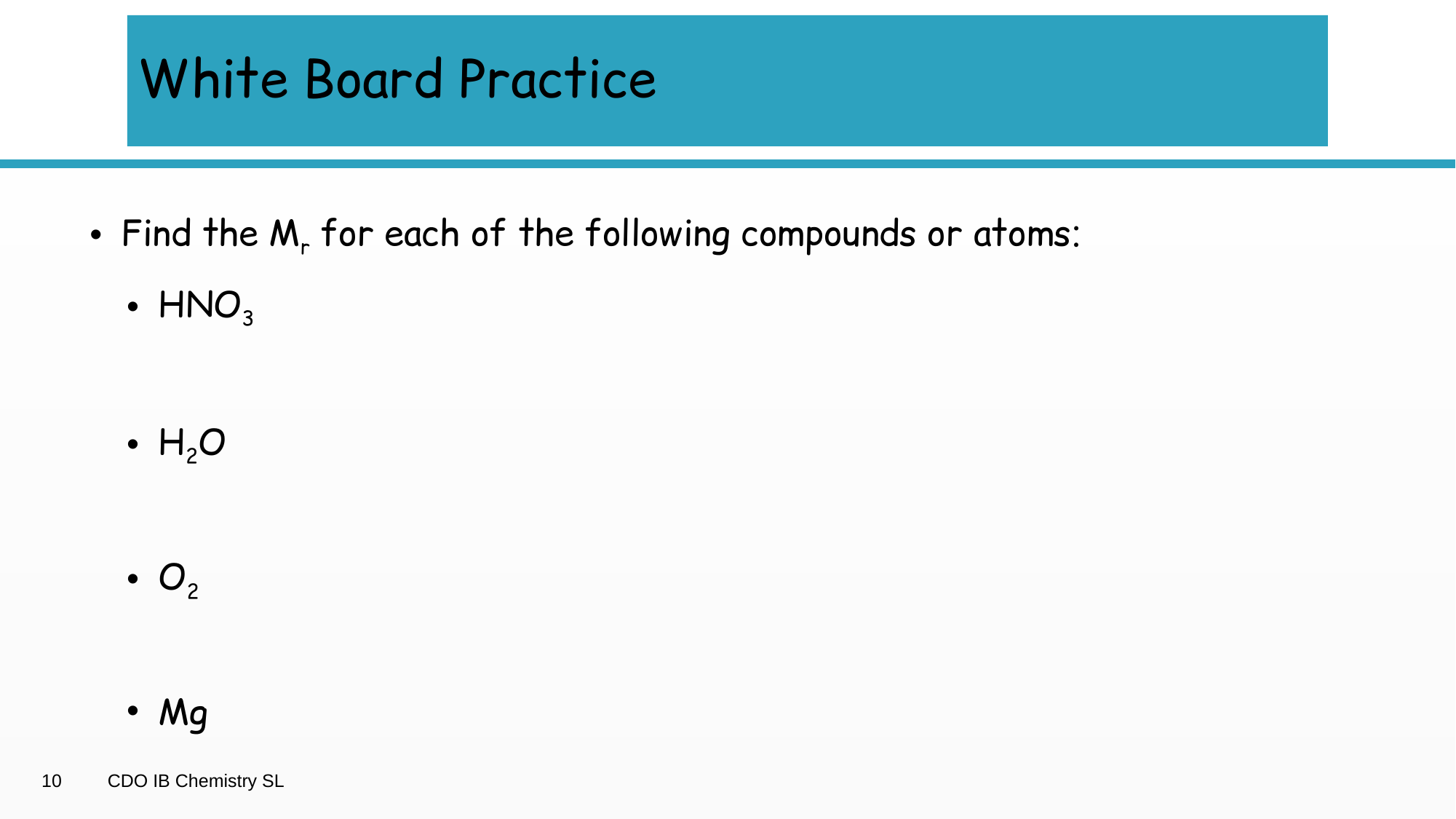

# White Board Practice
Find the Mr for each of the following compounds or atoms:
HNO3

H2O

O2

Mg
10
CDO IB Chemistry SL